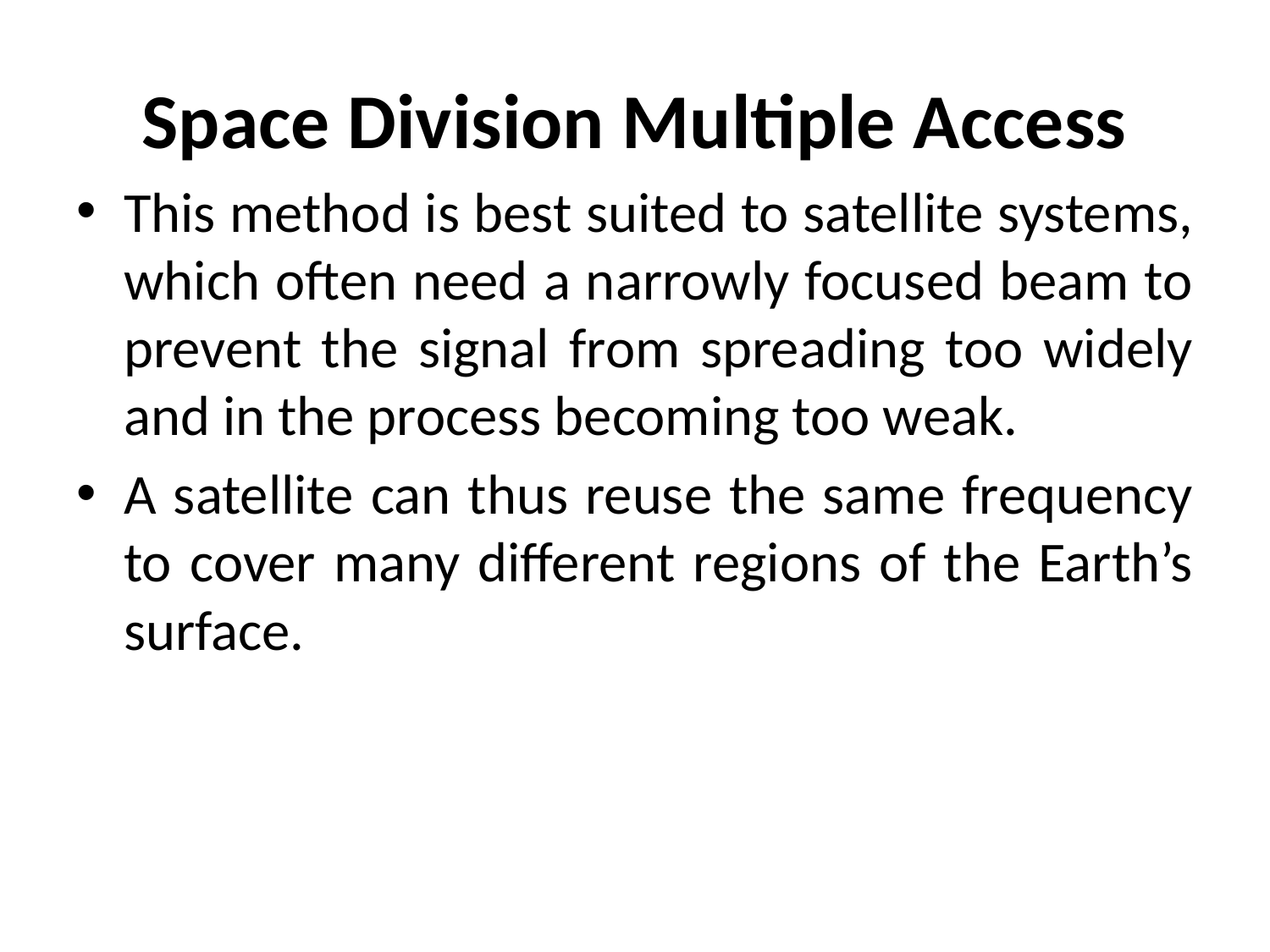

# Space Division Multiple Access
This method is best suited to satellite systems, which often need a narrowly focused beam to prevent the signal from spreading too widely and in the process becoming too weak.
A satellite can thus reuse the same frequency to cover many different regions of the Earth’s surface.